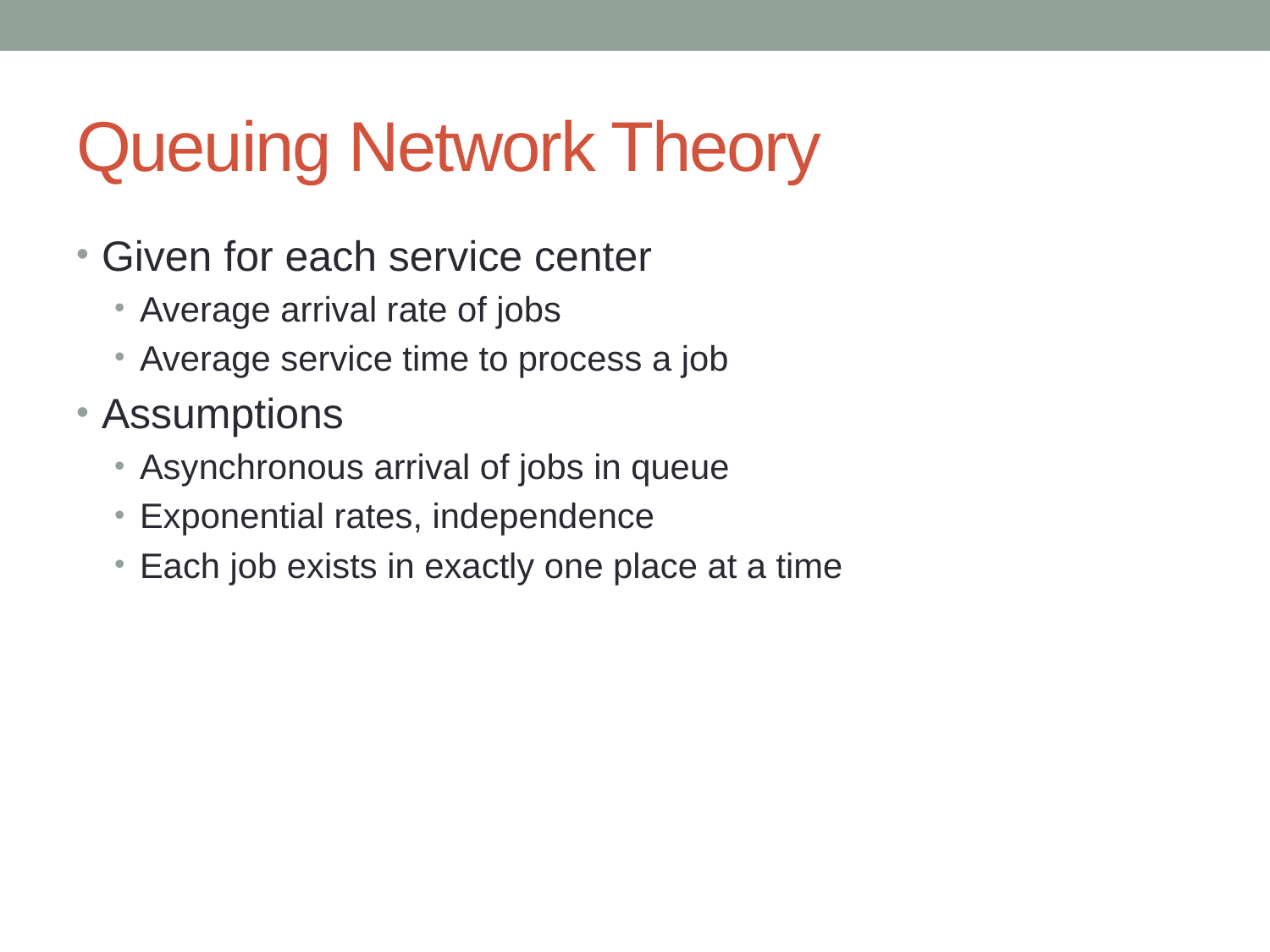

# Queuing Network Theory
Given for each service center
Average arrival rate of jobs
Average service time to process a job
Assumptions
Asynchronous arrival of jobs in queue
Exponential rates, independence
Each job exists in exactly one place at a time